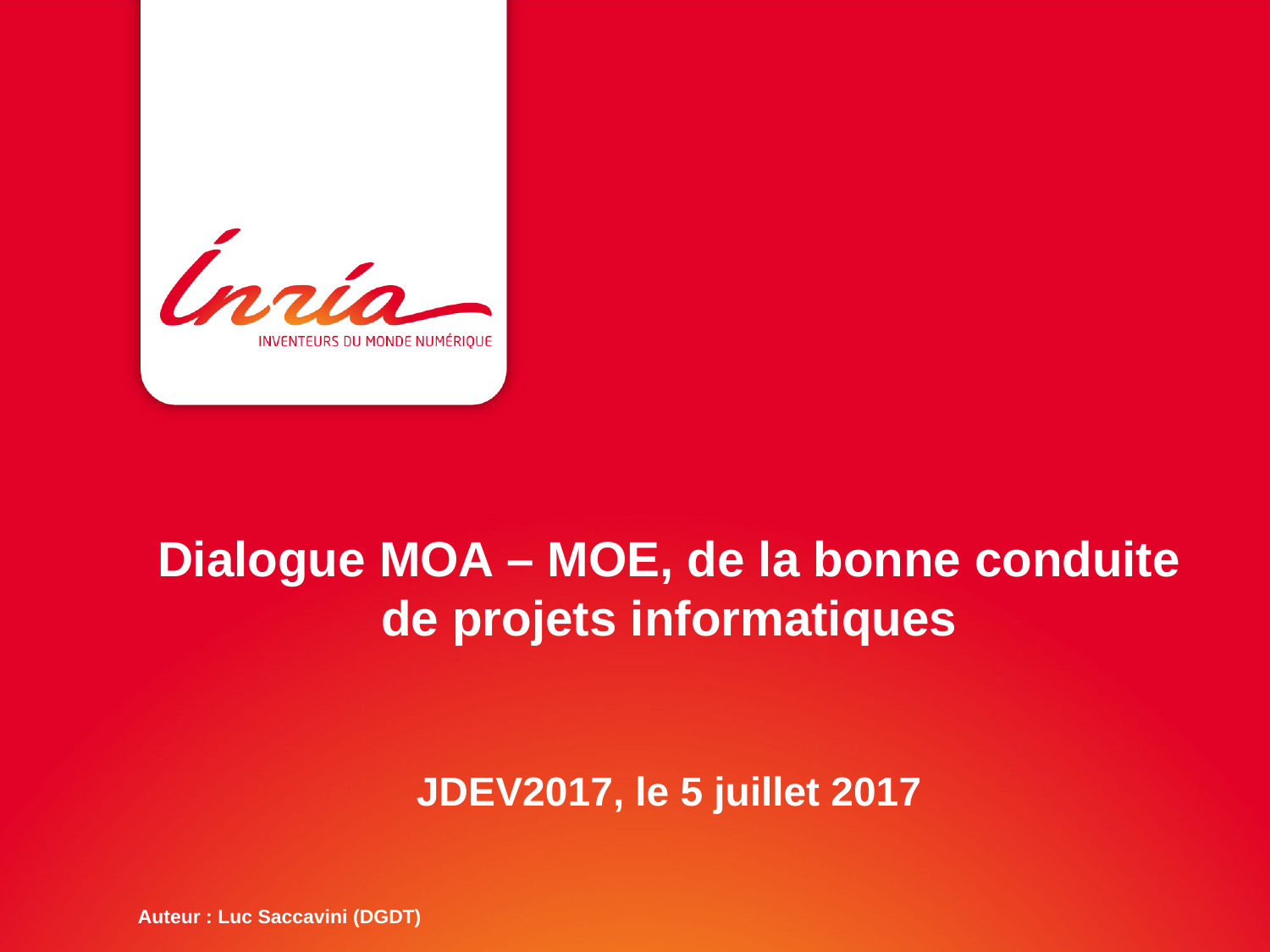

Dialogue MOA – MOE, de la bonne conduite de projets informatiques

JDEV2017, le 5 juillet 2017
Auteur : Luc Saccavini (DGDT)